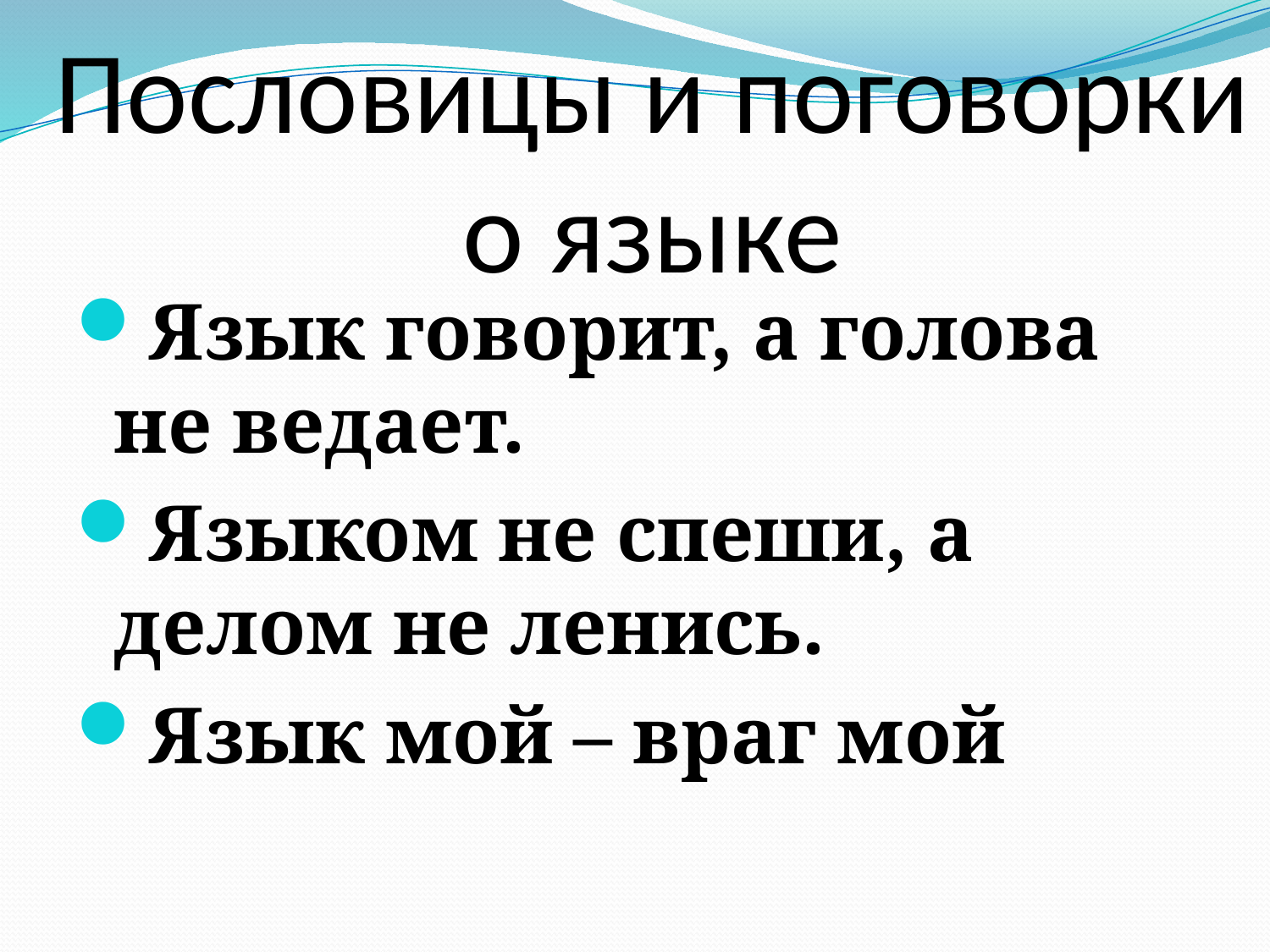

# Пословицы и поговорки о языке
Язык говорит, а голова не ведает.
Языком не спеши, а делом не ленись.
Язык мой – враг мой